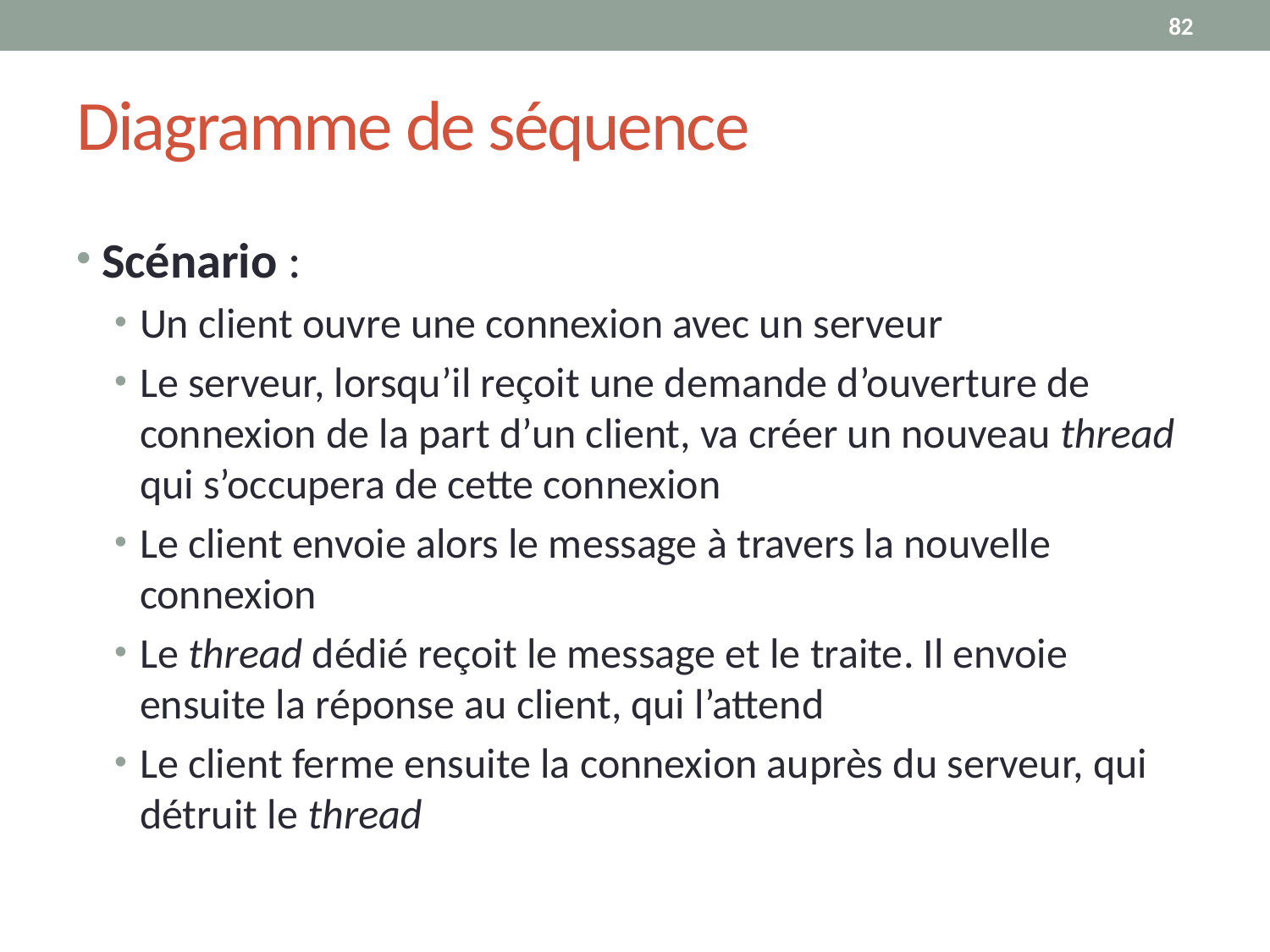

82
# Diagramme de séquence
Scénario :
Un client ouvre une connexion avec un serveur
Le serveur, lorsqu’il reçoit une demande d’ouverture de connexion de la part d’un client, va créer un nouveau thread qui s’occupera de cette connexion
Le client envoie alors le message à travers la nouvelle connexion
Le thread dédié reçoit le message et le traite. Il envoie ensuite la réponse au client, qui l’attend
Le client ferme ensuite la connexion auprès du serveur, qui détruit le thread